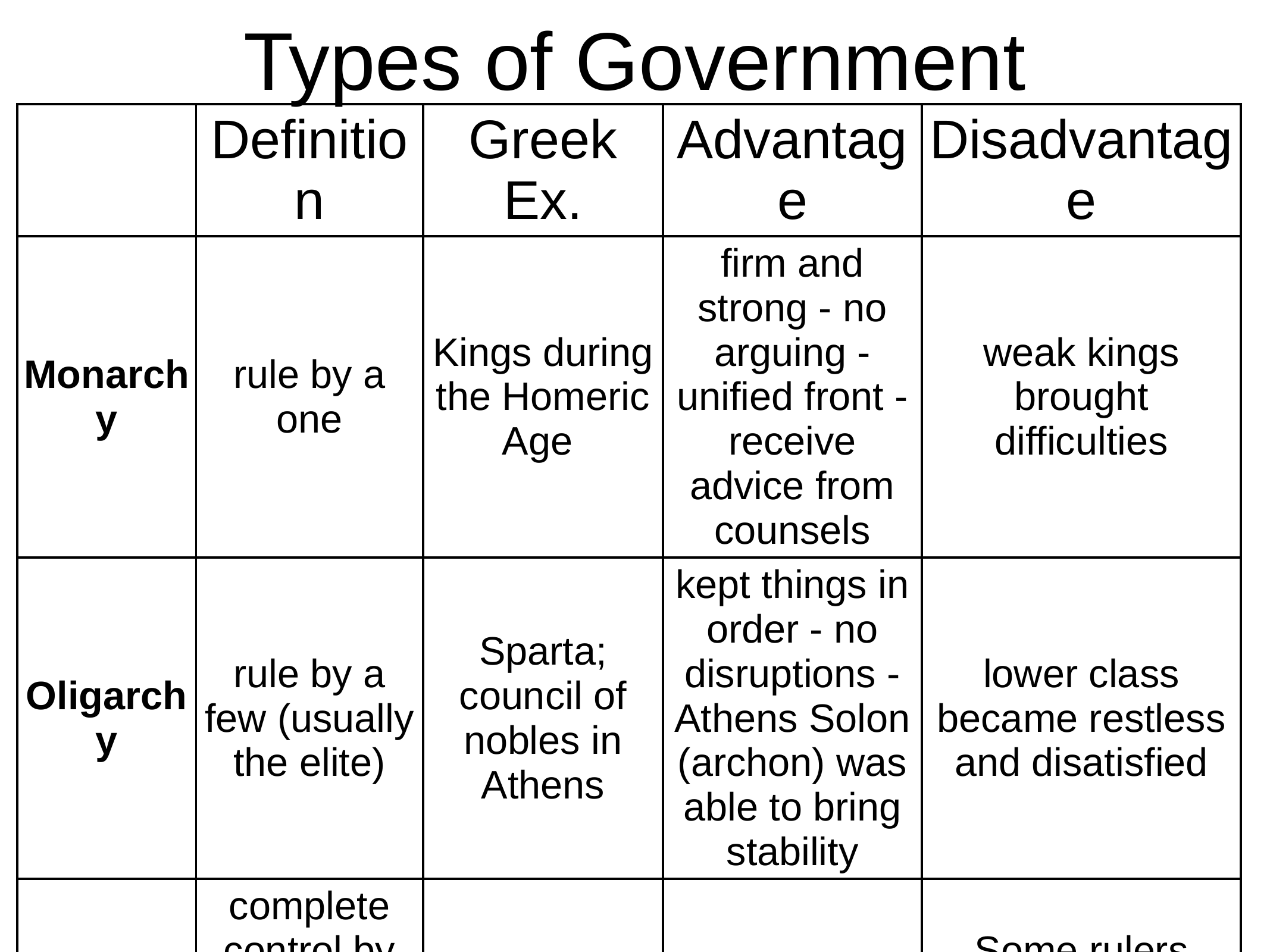

# Types of Government
|  | Definition | Greek Ex. | Advantage | Disadvantage |
| --- | --- | --- | --- | --- |
| Monarchy | rule by a one | Kings during the Homeric Age | firm and strong - no arguing - unified front - receive advice from counsels | weak kings brought difficulties |
| Oligarchy | rule by a few (usually the elite) | Sparta; council of nobles in Athens | kept things in order - no disruptions -Athens Solon (archon) was able to bring stability | lower class became restless and disatisfied |
| Tyranny | complete control by one person - comes to power by force | rulers of Athens | political and economic stability | Some rulers were corrupt, seeking their own advantage |
| Democracy | Rule by the people | Age of Pericles |  |  |